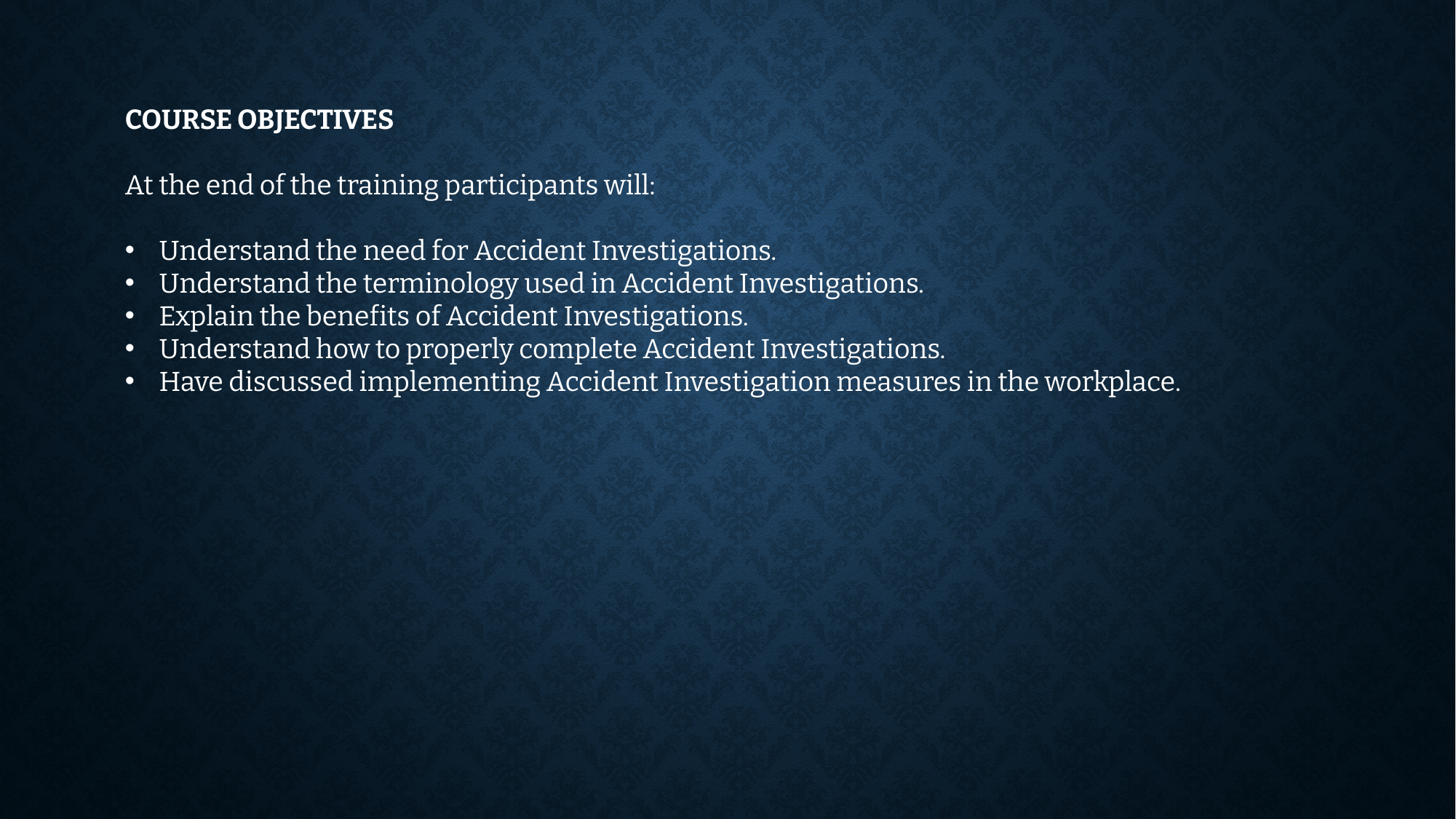

COURSE OBJECTIVES

At the end of the training participants will:

Understand the need for Accident Investigations.
Understand the terminology used in Accident Investigations.
Explain the benefits of Accident Investigations.
Understand how to properly complete Accident Investigations.
Have discussed implementing Accident Investigation measures in the workplace.